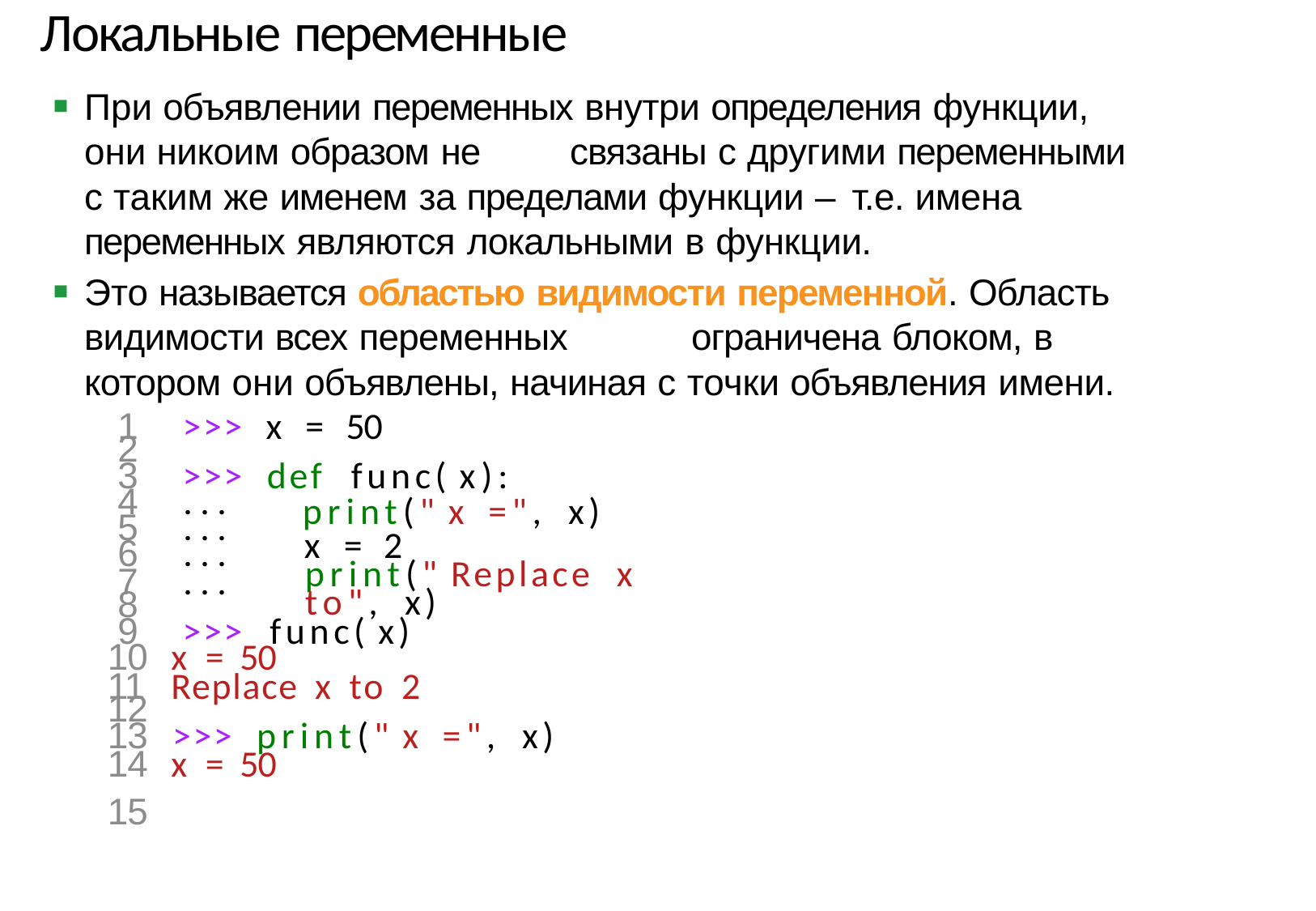

# Локальные переменные
При объявлении переменных внутри определения функции, они никоим образом не 	связаны с другими переменными с таким же именем за пределами функции – т.е. имена 	переменных являются локальными в функции.
Это называется областью видимости переменной. Область видимости всех переменных 	ограничена блоком, в котором они объявлены, начиная с точки объявления имени.
1	>>> x = 50
2
3	>>> def  func( x):
4	...
5	...
6	...
7	...
8
9	>>>  func( x)
10	x = 50
11	Replace x to 2
12
13	>>> print(" x =", x)
14	x = 50
15
print(" x =", x)
x = 2
print(" Replace x to", x)